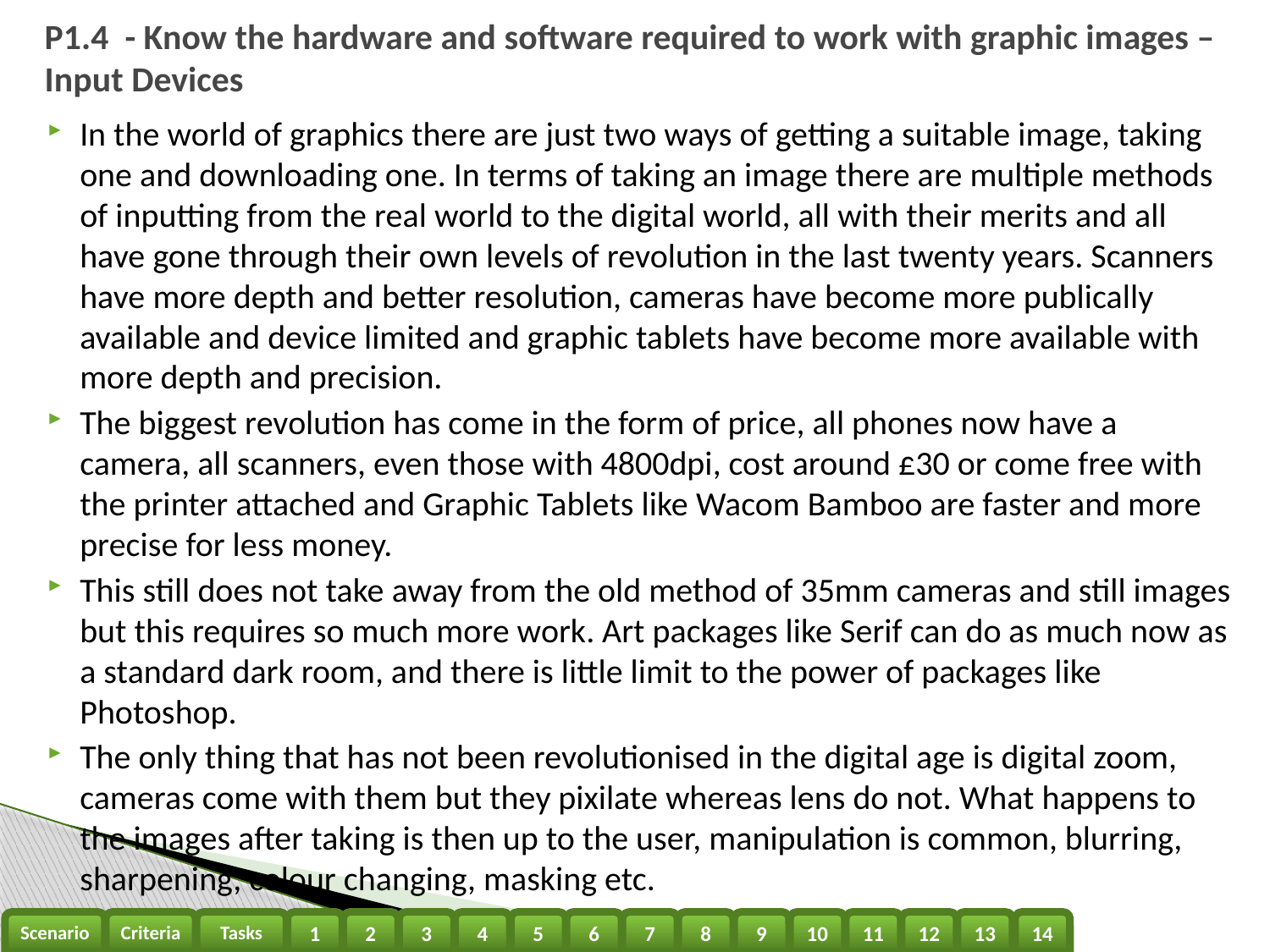

# P1.4  - Know the hardware and software required to work with graphic images – Input Devices
In the world of graphics there are just two ways of getting a suitable image, taking one and downloading one. In terms of taking an image there are multiple methods of inputting from the real world to the digital world, all with their merits and all have gone through their own levels of revolution in the last twenty years. Scanners have more depth and better resolution, cameras have become more publically available and device limited and graphic tablets have become more available with more depth and precision.
The biggest revolution has come in the form of price, all phones now have a camera, all scanners, even those with 4800dpi, cost around £30 or come free with the printer attached and Graphic Tablets like Wacom Bamboo are faster and more precise for less money.
This still does not take away from the old method of 35mm cameras and still images but this requires so much more work. Art packages like Serif can do as much now as a standard dark room, and there is little limit to the power of packages like Photoshop.
The only thing that has not been revolutionised in the digital age is digital zoom, cameras come with them but they pixilate whereas lens do not. What happens to the images after taking is then up to the user, manipulation is common, blurring, sharpening, colour changing, masking etc.